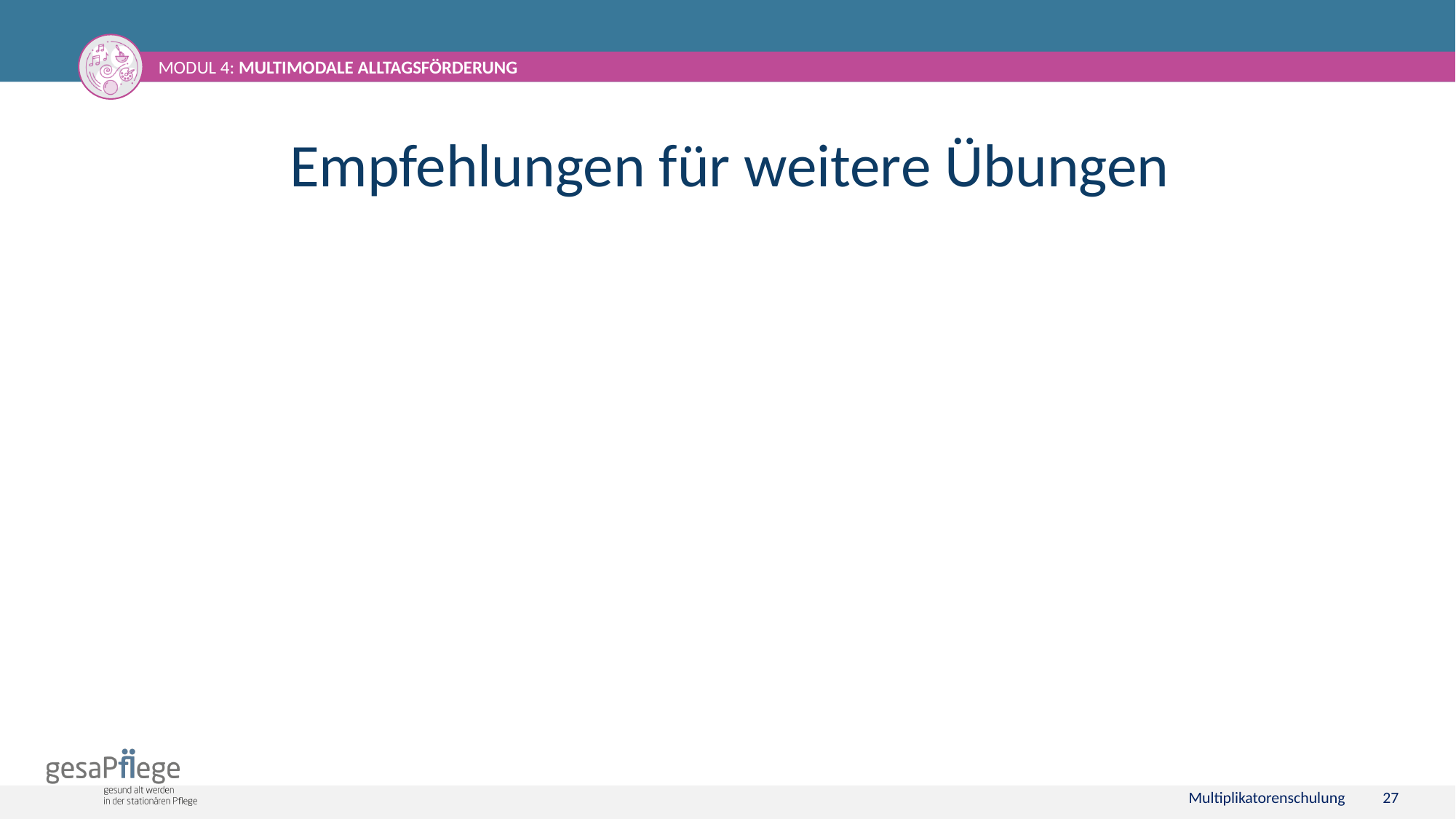

# Empfehlungen für weitere Übungen

Multiplikatorenschulung
27